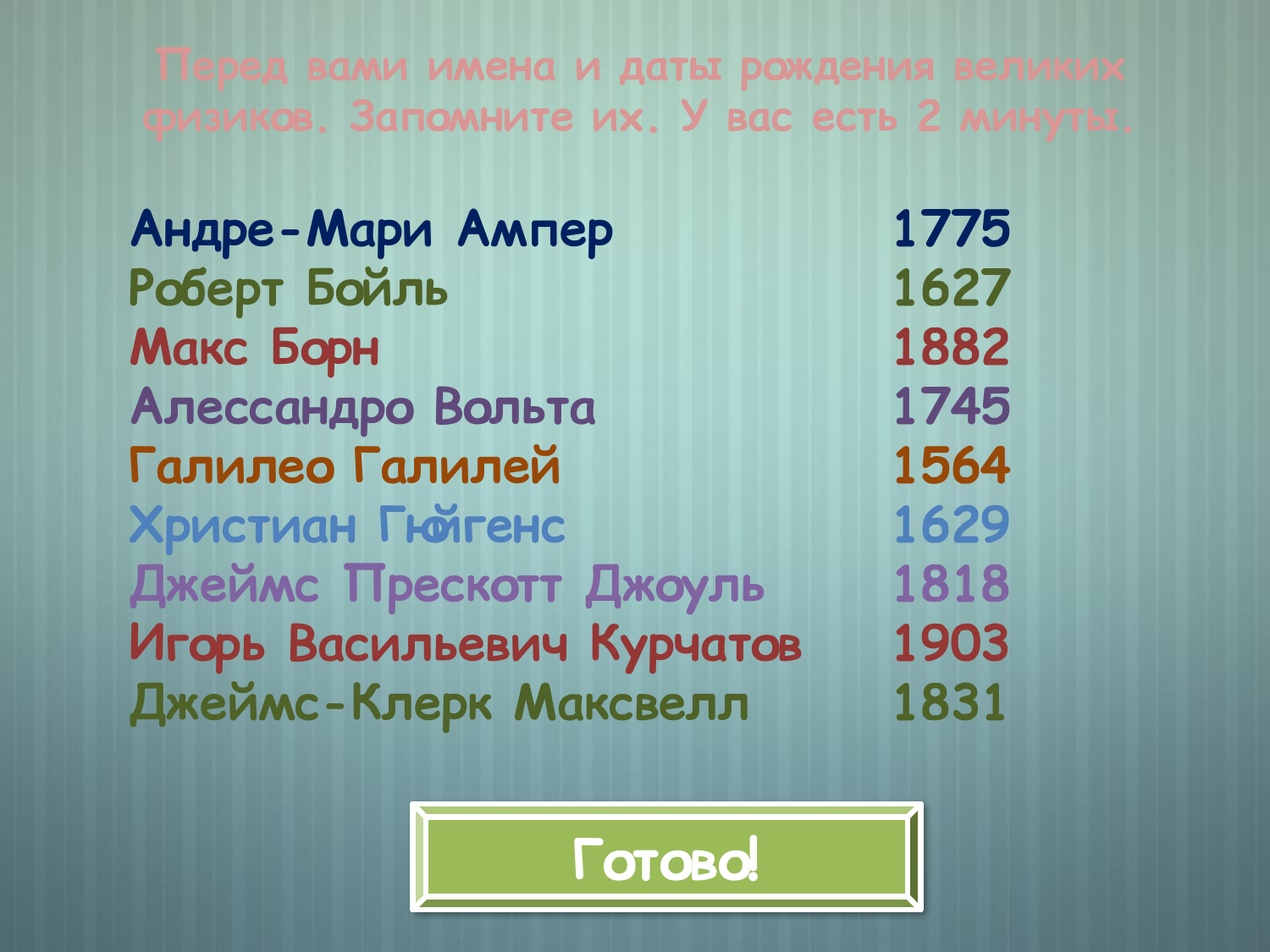

Перед вами имена и даты рождения великих физиков. Запомните их. У вас есть 2 минуты.
Андре-Мари Ампер
Роберт Бойль
Макс Борн
Алессандро Вольта
Галилео Галилей
Христиан Гюйгенс
Джеймс Прескотт Джоуль
Игорь Васильевич Курчатов
Джеймс-Клерк Максвелл
1775
1627
1882
1745
1564
1629
1818
1903
1831
Готово!